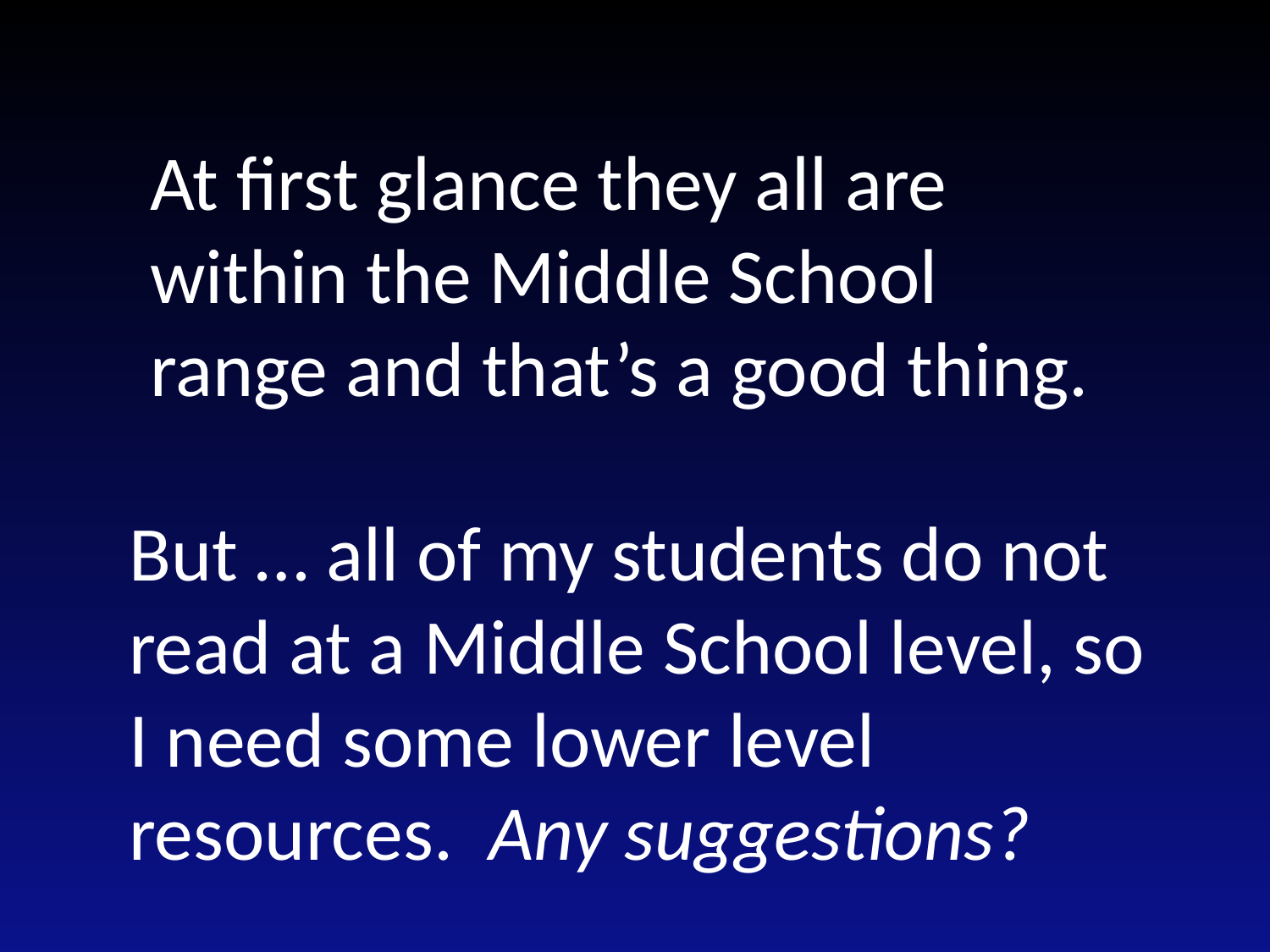

At first glance they all are within the Middle School range and that’s a good thing.
But … all of my students do not read at a Middle School level, so I need some lower level resources.  Any suggestions?